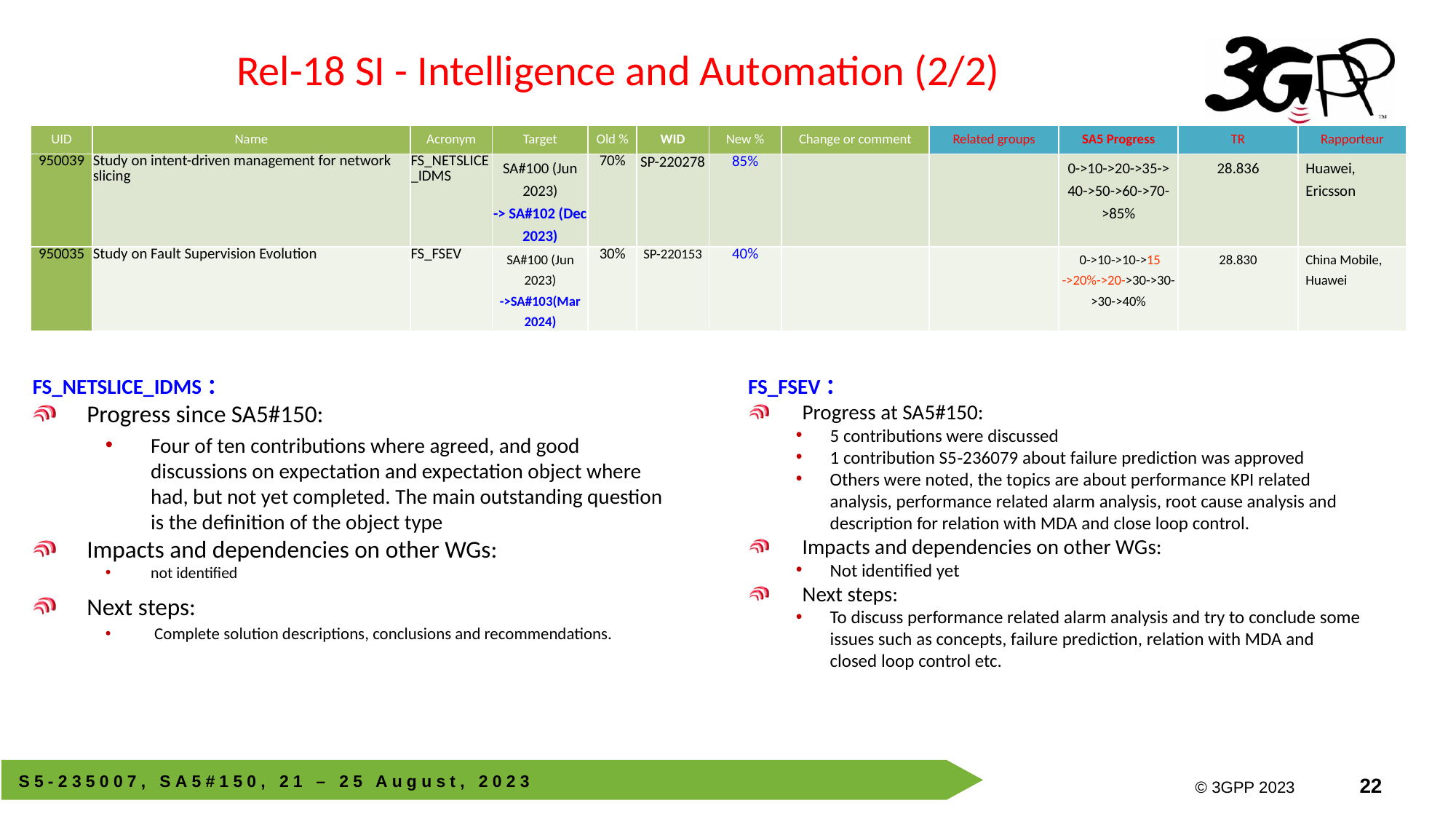

# Rel-18 SI - Intelligence and Automation (2/2)
| UID | Name | Acronym | Target | Old % | WID | New % | Change or comment | Related groups | SA5 Progress | TR | Rapporteur |
| --- | --- | --- | --- | --- | --- | --- | --- | --- | --- | --- | --- |
| 950039 | Study on intent-driven management for network slicing | FS\_NETSLICE\_IDMS | SA#100 (Jun 2023) -> SA#102 (Dec 2023) | 70% | SP-220278 | 85% |  |  | 0->10->20->35-> 40->50->60->70->85% | 28.836 | Huawei, Ericsson |
| 950035 | Study on Fault Supervision Evolution | FS\_FSEV | SA#100 (Jun 2023) ->SA#103(Mar 2024) | 30% | SP-220153 | 40% |  |  | 0->10->10->15 ->20%->20->30->30->30->40% | 28.830 | China Mobile, Huawei |
FS_NETSLICE_IDMS：
Progress since SA5#150:
Four of ten contributions where agreed, and good discussions on expectation and expectation object where had, but not yet completed. The main outstanding question is the definition of the object type
Impacts and dependencies on other WGs:
not identified
Next steps:
 Complete solution descriptions, conclusions and recommendations.
FS_FSEV：
Progress at SA5#150:
5 contributions were discussed
1 contribution S5‑236079 about failure prediction was approved
Others were noted, the topics are about performance KPI related analysis, performance related alarm analysis, root cause analysis and description for relation with MDA and close loop control.
Impacts and dependencies on other WGs:
Not identified yet
Next steps:
To discuss performance related alarm analysis and try to conclude some issues such as concepts, failure prediction, relation with MDA and closed loop control etc.